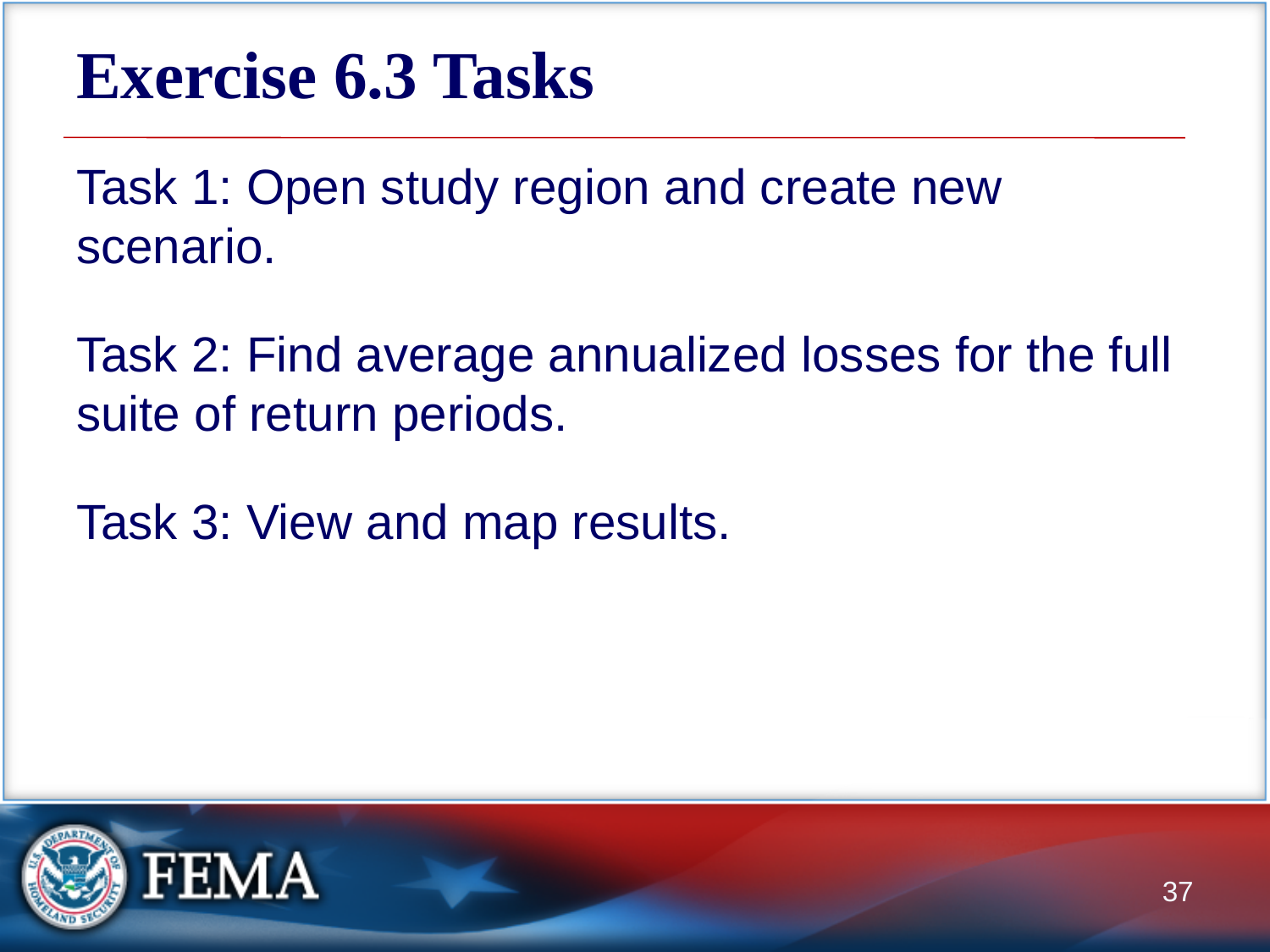

# Exercise 6.3 Tasks
Task 1: Open study region and create new scenario.
Task 2: Find average annualized losses for the full suite of return periods.
Task 3: View and map results.
37